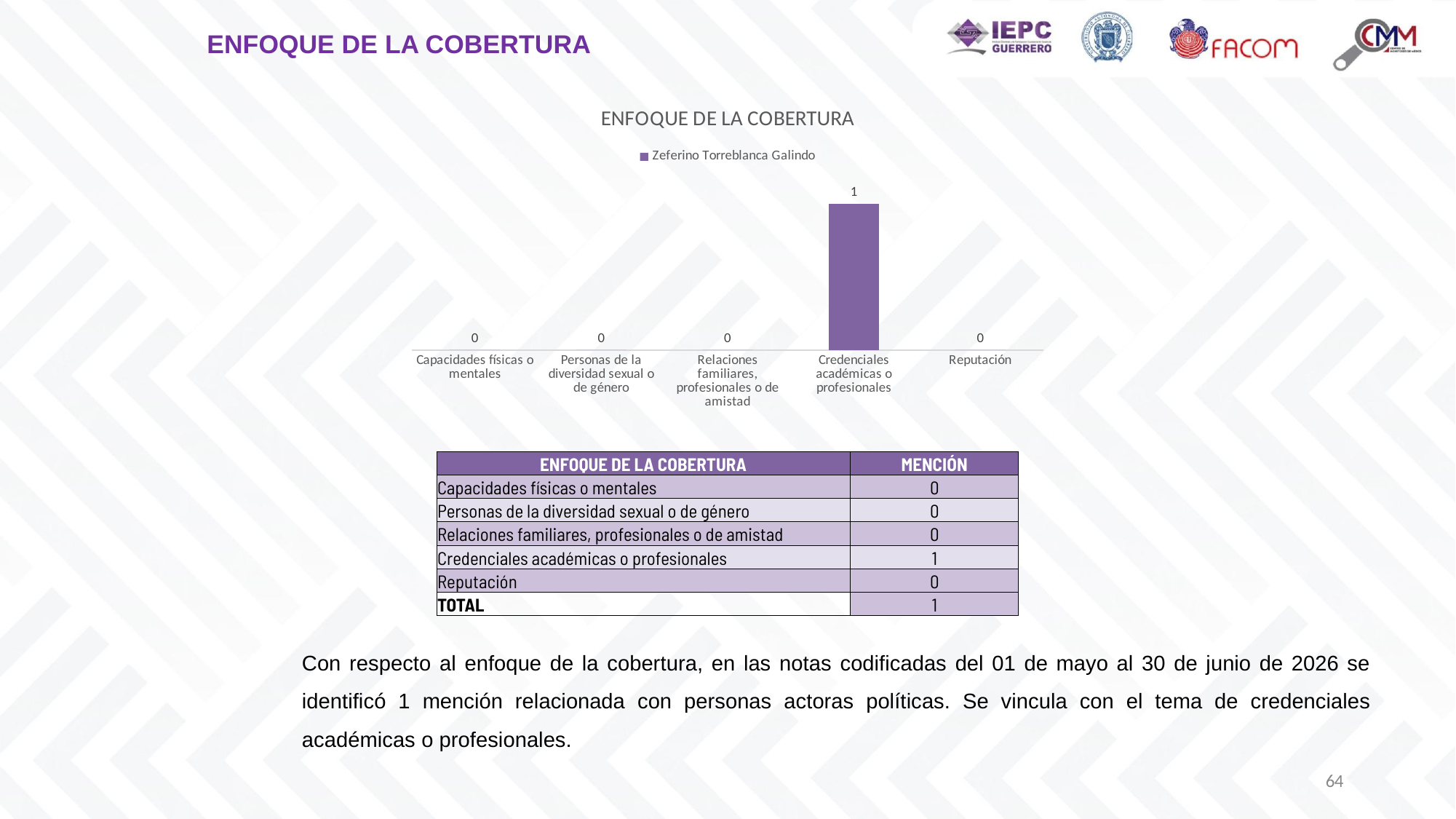

ENFOQUE DE LA COBERTURA

### Chart: ENFOQUE DE LA COBERTURA

| Category | Zeferino Torreblanca Galindo |
|---|---|
| Capacidades físicas o mentales | 0.0 |
| Personas de la diversidad sexual o de género | 0.0 |
| Relaciones familiares, profesionales o de amistad | 0.0 |
| Credenciales académicas o profesionales | 1.0 |
| Reputación | 0.0 |
| ENFOQUE DE LA COBERTURA | MENCIÓN |
| --- | --- |
| Capacidades físicas o mentales | 0 |
| Personas de la diversidad sexual o de género | 0 |
| Relaciones familiares, profesionales o de amistad | 0 |
| Credenciales académicas o profesionales | 1 |
| Reputación | 0 |
| TOTAL | 1 |
Con respecto al enfoque de la cobertura, en las notas codificadas del 01 de mayo al 30 de junio de 2026 se identificó 1 mención relacionada con personas actoras políticas. Se vincula con el tema de credenciales académicas o profesionales.
64